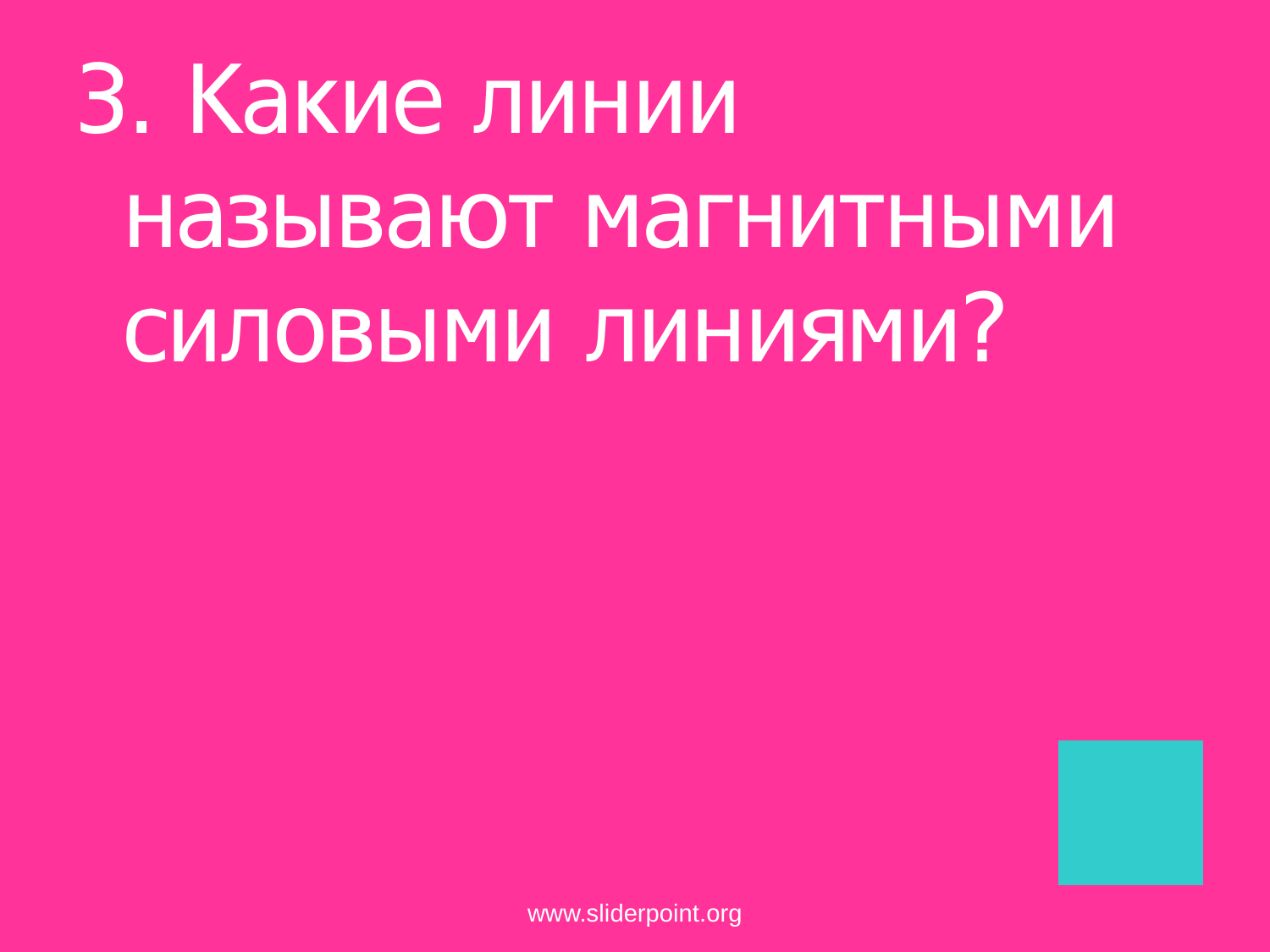

3. Какие линии называют магнитными силовыми линиями?

www.sliderpoint.org